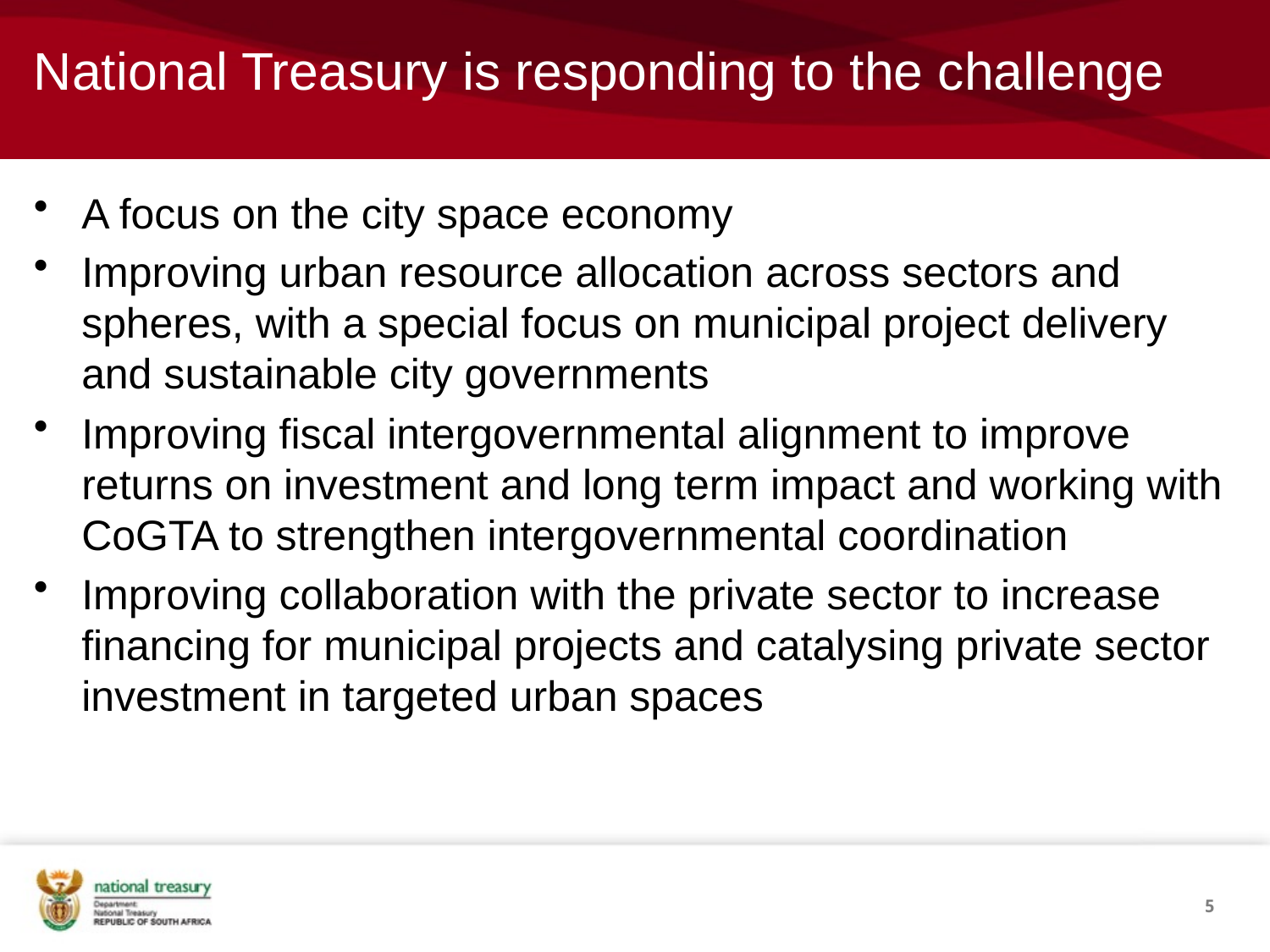

# National Treasury is responding to the challenge
A focus on the city space economy
Improving urban resource allocation across sectors and spheres, with a special focus on municipal project delivery and sustainable city governments
Improving fiscal intergovernmental alignment to improve returns on investment and long term impact and working with CoGTA to strengthen intergovernmental coordination
Improving collaboration with the private sector to increase financing for municipal projects and catalysing private sector investment in targeted urban spaces

5